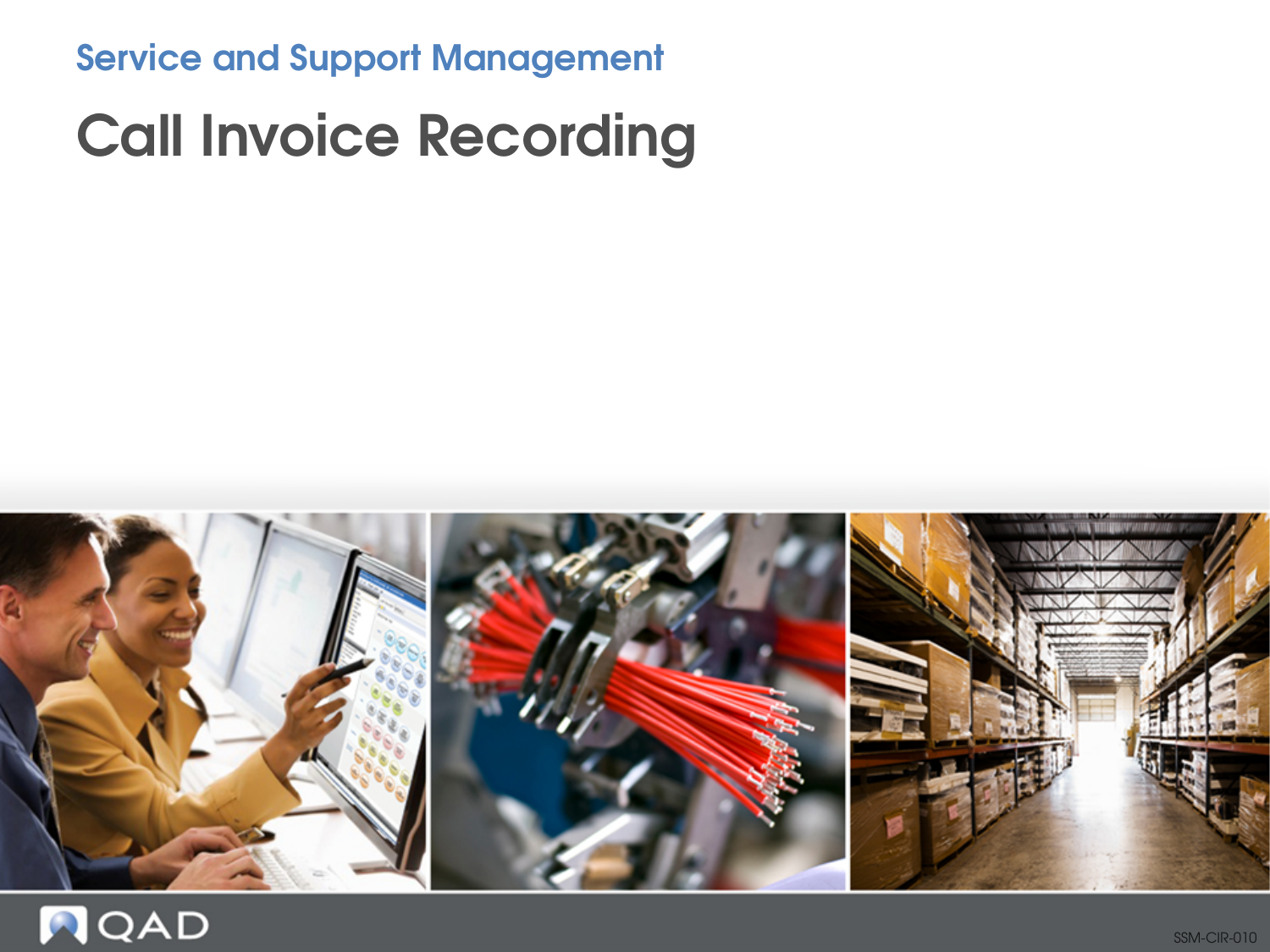

Service and Support Management
# Call Invoice Recording

SSM-CIR-010